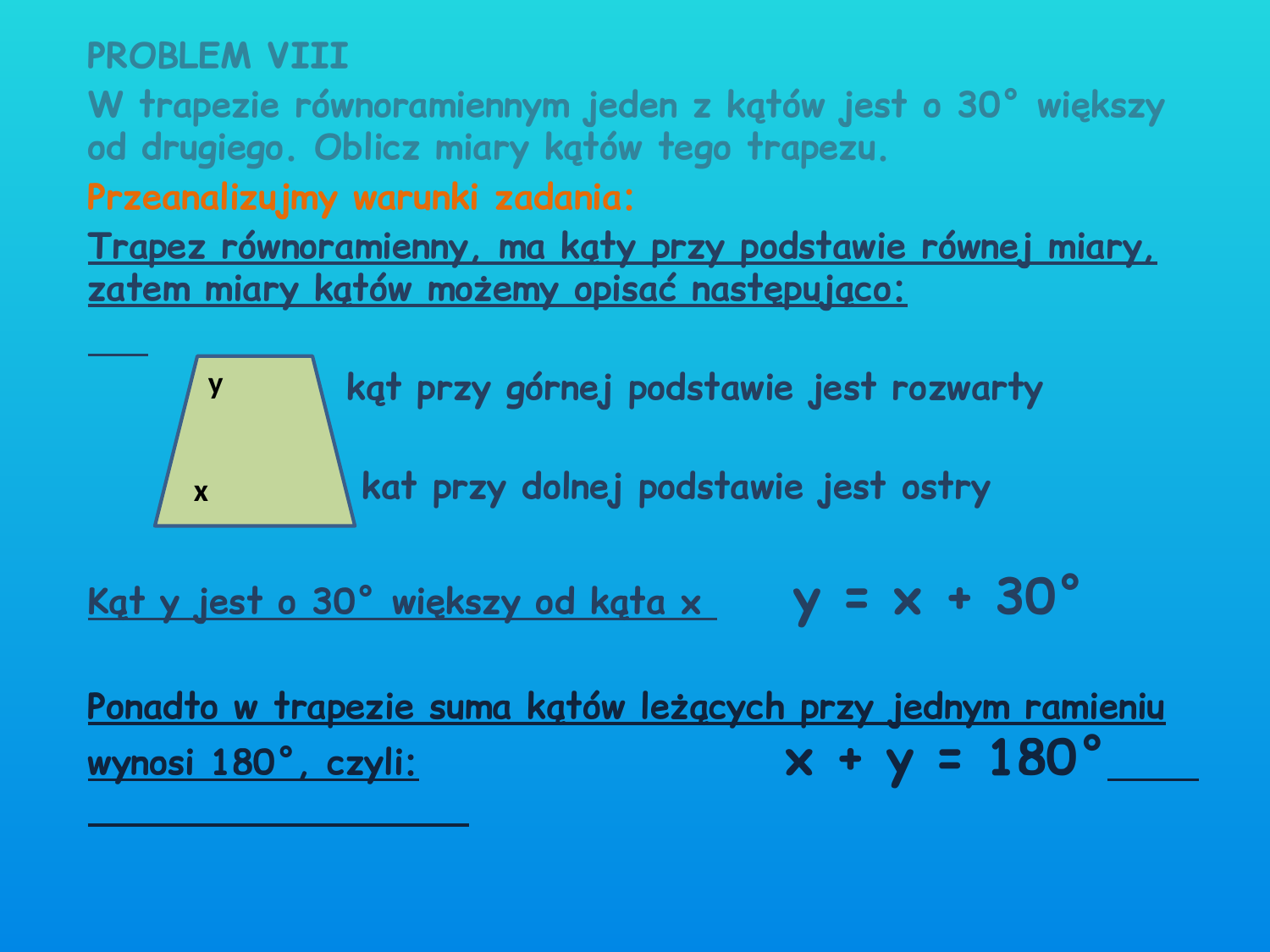

PROBLEM VIII
W trapezie równoramiennym jeden z kątów jest o 30° większy od drugiego. Oblicz miary kątów tego trapezu.
Przeanalizujmy warunki zadania:
Trapez równoramienny, ma kąty przy podstawie równej miary, zatem miary kątów możemy opisać następująco:

                 kąt przy górnej podstawie jest rozwarty

                  kat przy dolnej podstawie jest ostry

Kąt y jest o 30° większy od kąta x      y = x + 30°

Ponadto w trapezie suma kątów leżących przy jednym ramieniu wynosi 180°, czyli:                        x + y = 180°

  y
x